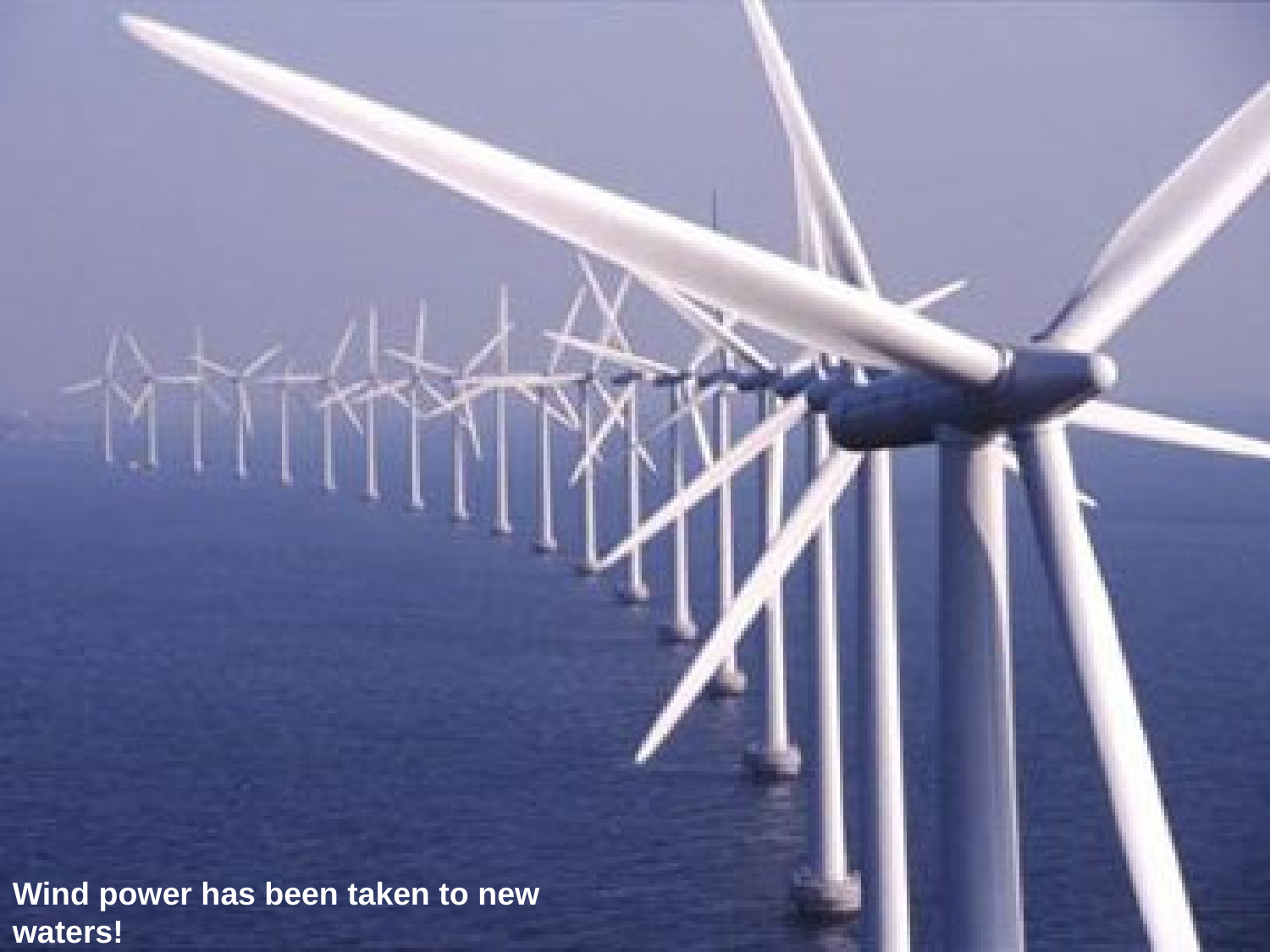

Wind power has been taken to new waters!